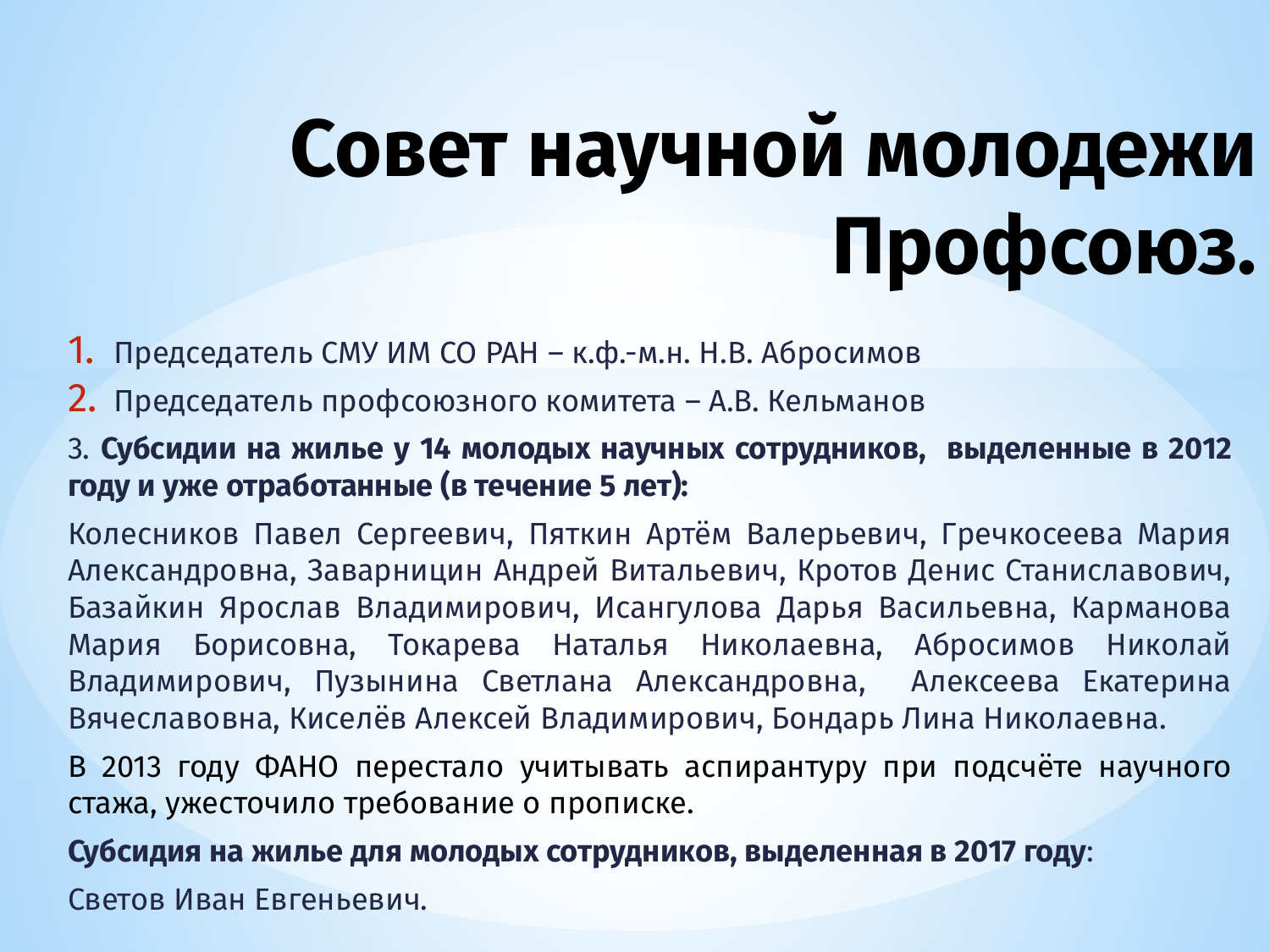

# Совет научной молодежи Профсоюз.
Председатель СМУ ИМ СО РАН – к.ф.-м.н. Н.В. Абросимов
Председатель профсоюзного комитета – А.В. Кельманов
3. Субсидии на жилье у 14 молодых научных сотрудников,  выделенные в 2012 году и уже отработанные (в течение 5 лет):
Колесников Павел Сергеевич, Пяткин Артём Валерьевич, Гречкосеева Мария Александровна, Заварницин Андрей Витальевич, Кротов Денис Станиславович, Базайкин Ярослав Владимирович, Исангулова Дарья Васильевна, Карманова Мария Борисовна, Токарева Наталья Николаевна, Абросимов Николай Владимирович, Пузынина Светлана Александровна,  Алексеева Екатерина Вячеславовна, Киселёв Алексей Владимирович, Бондарь Лина Николаевна.
В 2013 году ФАНО перестало учитывать аспирантуру при подсчёте научного стажа, ужесточило требование о прописке.
Субсидия на жилье для молодых сотрудников, выделенная в 2017 году:
Светов Иван Евгеньевич.